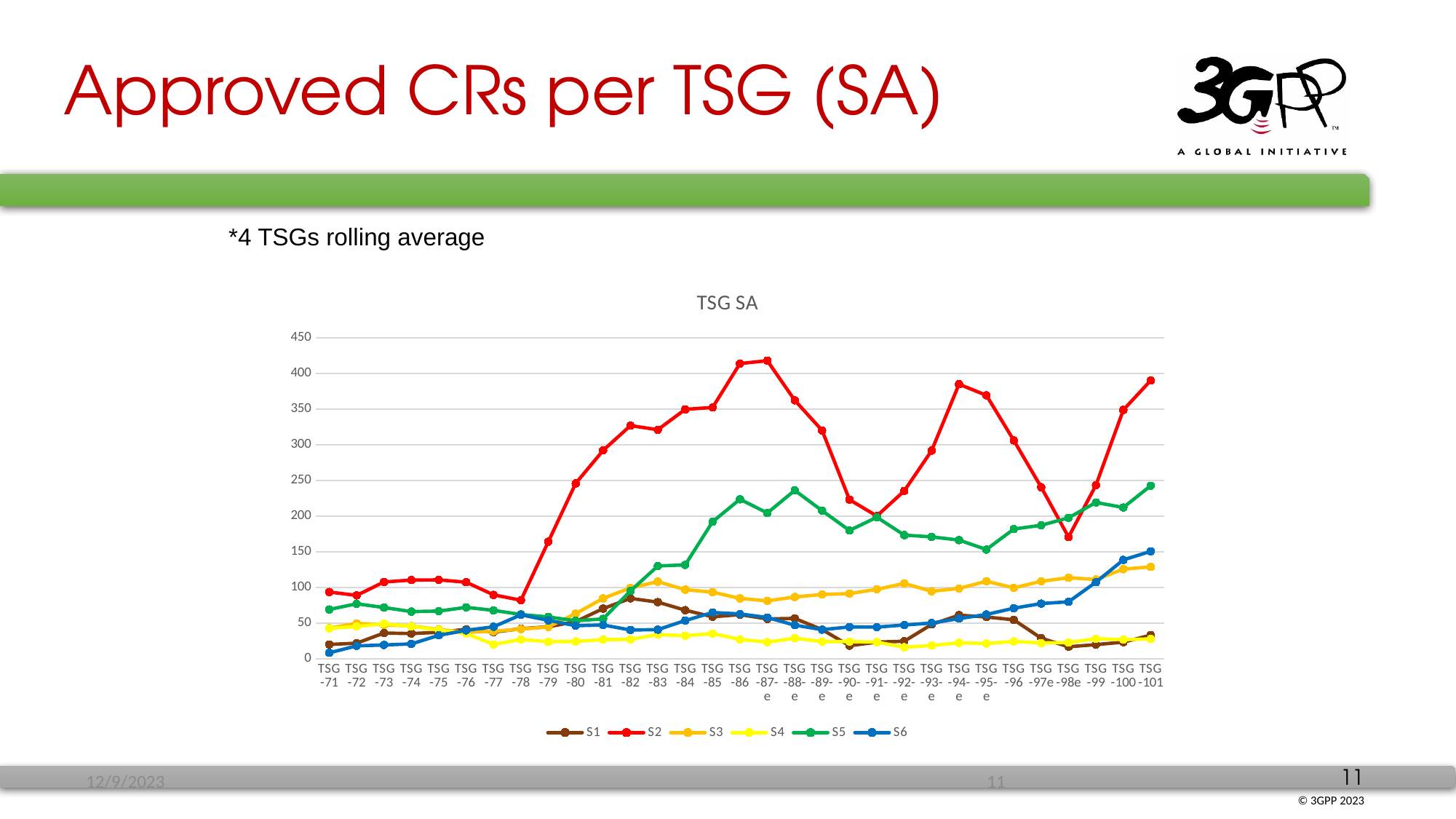

# Approved CRs per TSG (SA)
*4 TSGs rolling average

### Chart: TSG SA

| Category | S1 | S2 | S3 | S4 | S5 | S6 |
|---|---|---|---|---|---|---|
| TSG-71 | 20.0 | 93.5 | 42.75 | 42.5 | 69.0 | 8.25 |
| TSG-72 | 21.75 | 88.75 | 49.5 | 45.25 | 77.0 | 18.0 |
| TSG-73 | 36.0 | 107.5 | 47.5 | 49.0 | 71.75 | 19.25 |
| TSG-74 | 35.25 | 110.25 | 45.75 | 45.25 | 66.0 | 20.75 |
| TSG-75 | 37.0 | 110.5 | 41.0 | 40.25 | 66.75 | 32.75 |
| TSG-76 | 41.25 | 107.25 | 37.0 | 35.25 | 72.0 | 39.75 |
| TSG-77 | 37.25 | 89.5 | 38.5 | 20.0 | 67.75 | 44.75 |
| TSG-78 | 42.0 | 82.0 | 41.5 | 27.0 | 62.0 | 61.5 |
| TSG-79 | 44.75 | 164.0 | 44.5 | 23.75 | 58.5 | 53.75 |
| TSG-80 | 52.0 | 245.75 | 63.25 | 24.25 | 53.25 | 46.25 |
| TSG-81 | 70.25 | 292.0 | 84.5 | 26.75 | 55.75 | 47.25 |
| TSG-82 | 84.5 | 326.75 | 99.25 | 27.0 | 95.0 | 40.25 |
| TSG-83 | 79.25 | 321.0 | 108.0 | 33.75 | 130.0 | 40.75 |
| TSG-84 | 68.0 | 349.5 | 96.75 | 32.25 | 131.5 | 53.5 |
| TSG-85 | 58.75 | 352.25 | 93.25 | 35.25 | 192.0 | 64.75 |
| TSG-86 | 61.75 | 413.75 | 84.5 | 27.0 | 223.5 | 62.75 |
| TSG-87-e | 55.75 | 417.75 | 81.0 | 23.25 | 204.25 | 57.75 |
| TSG-88-e | 56.5 | 362.25 | 86.5 | 28.75 | 236.0 | 47.0 |
| TSG-89-e | 40.75 | 320.0 | 90.0 | 24.0 | 207.5 | 40.75 |
| TSG-90-e | 18.25 | 223.0 | 91.25 | 24.0 | 179.75 | 44.5 |
| TSG-91-e | 23.25 | 200.0 | 97.25 | 23.25 | 198.25 | 44.25 |
| TSG-92-e | 24.5 | 235.25 | 105.5 | 16.0 | 173.25 | 47.25 |
| TSG-93-e | 48.0 | 291.75 | 94.5 | 18.5 | 170.75 | 50.0 |
| TSG-94-e | 61.0 | 384.75 | 98.5 | 22.25 | 166.25 | 56.25 |
| TSG-95-e | 58.5 | 369.25 | 108.5 | 21.25 | 153.0 | 62.0 |
| TSG-96 | 54.5 | 306.0 | 99.25 | 24.25 | 181.75 | 70.75 |
| TSG-97e | 28.75 | 240.5 | 108.5 | 22.0 | 187.0 | 77.25 |
| TSG-98e | 16.75 | 170.5 | 113.5 | 22.75 | 197.5 | 79.75 |
| TSG-99 | 19.75 | 243.25 | 111.0 | 28.0 | 219.0 | 107.25 |
| TSG-100 | 23.25 | 348.75 | 125.5 | 26.75 | 212.0 | 138.5 |
| TSG-101 | 33.0 | 390.0 | 128.75 | 27.75 | 242.5 | 150.5 |
12/9/2023
11